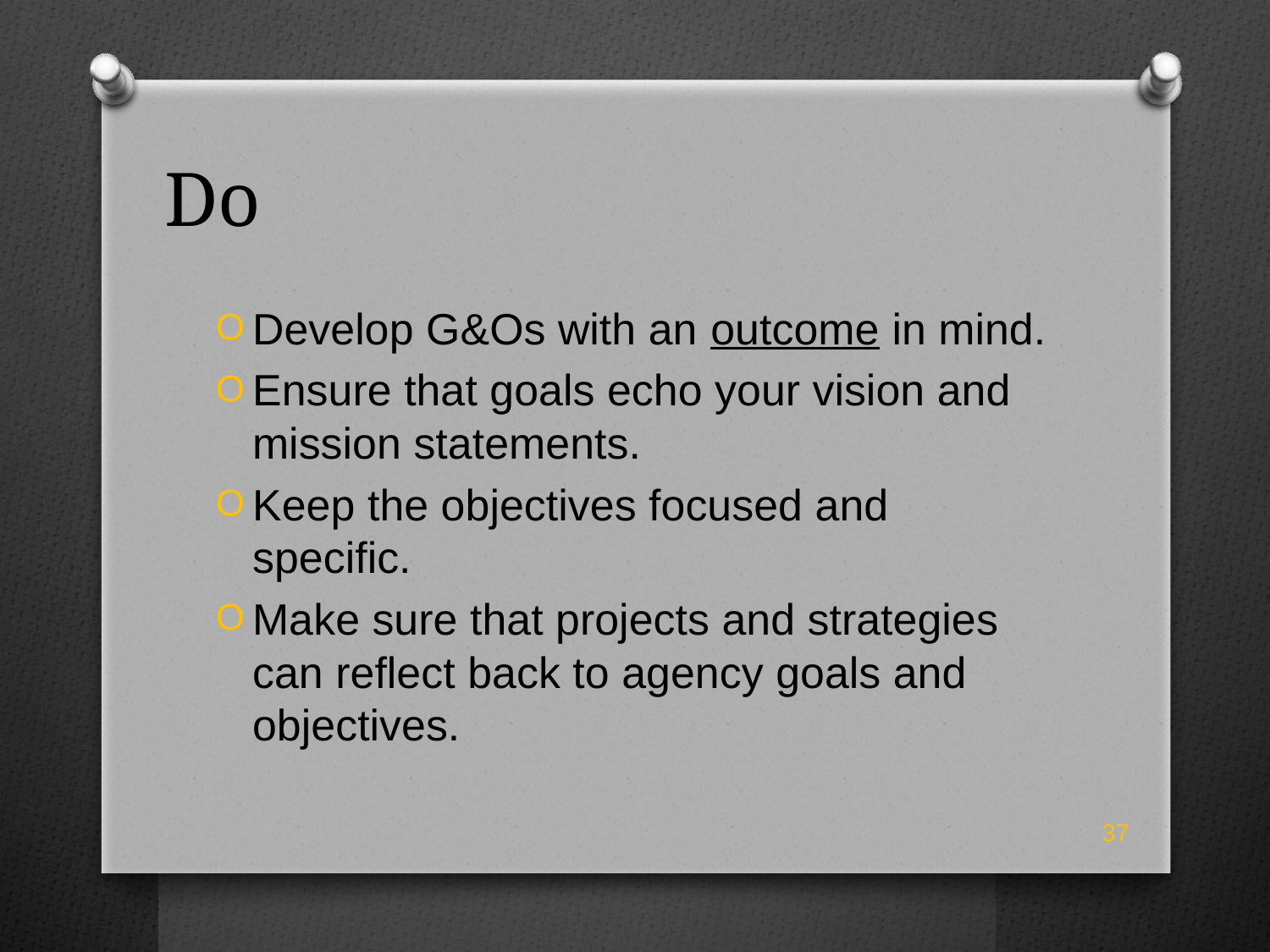

# Do
Develop G&Os with an outcome in mind.
Ensure that goals echo your vision and mission statements.
Keep the objectives focused and specific.
Make sure that projects and strategies can reflect back to agency goals and objectives.
37